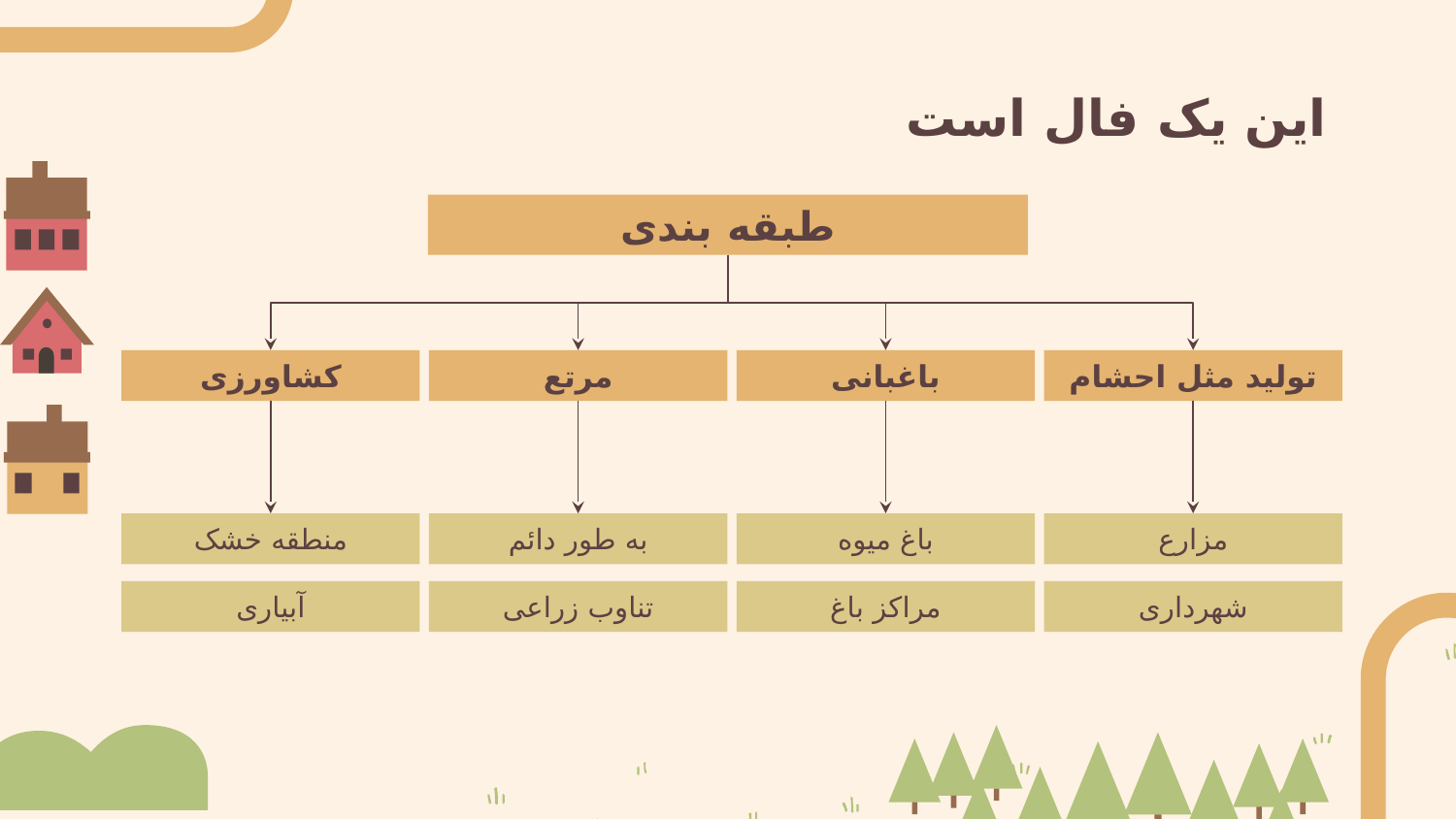

# این یک فال است
طبقه بندی
کشاورزی
مرتع
باغبانی
تولید مثل احشام
منطقه خشک
به طور دائم
باغ میوه
مزارع
آبیاری
تناوب زراعی
مراکز باغ
شهرداری